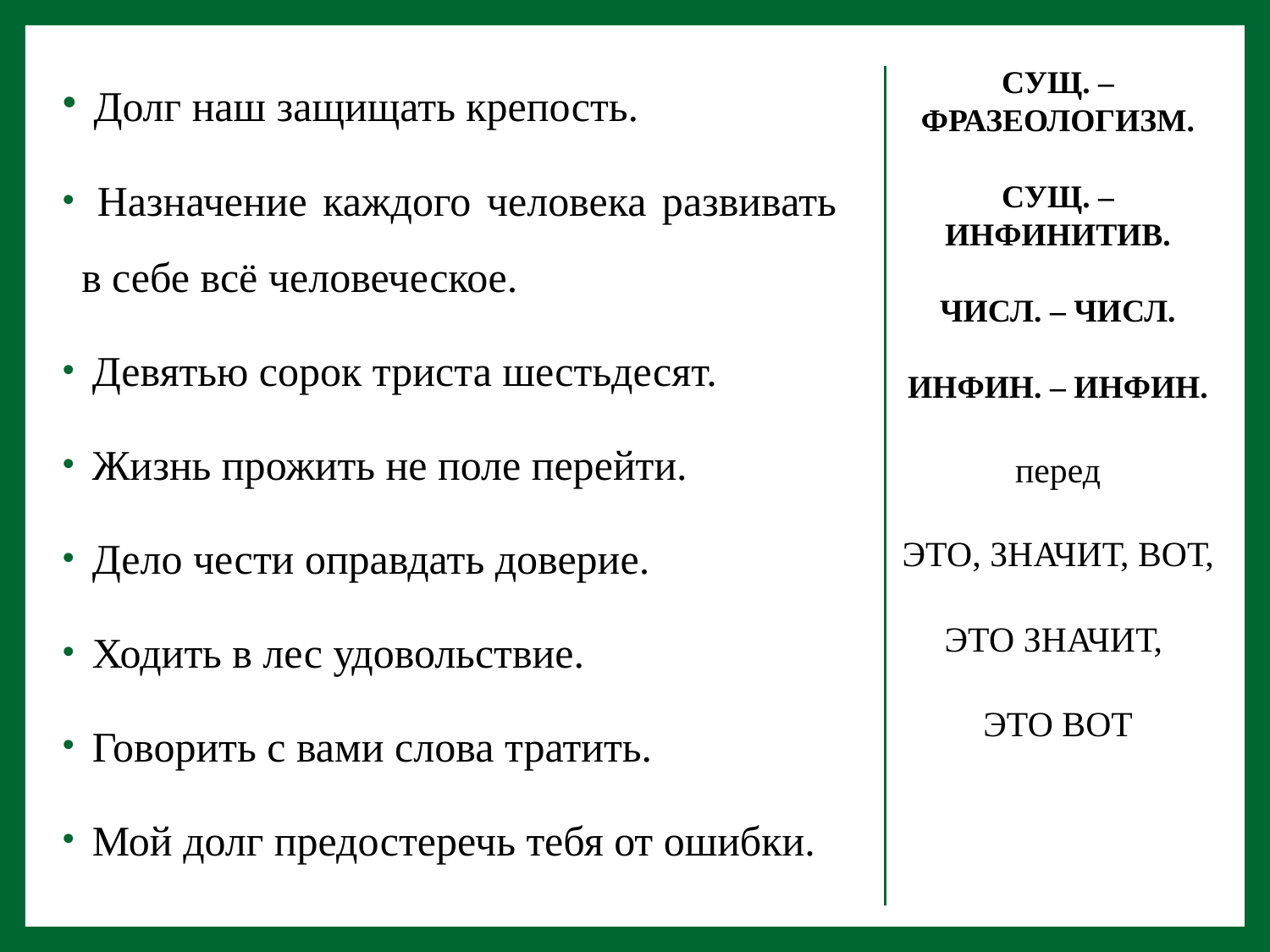

Долг наш защищать крепость.
 Назначение каждого человека развивать  в себе всё человеческое.
 Девятью сорок триста шестьдесят.
 Жизнь прожить не поле перейти.
 Дело чести оправдать доверие.
 Ходить в лес удовольствие.
 Говорить с вами слова тратить.
 Мой долг предостеречь тебя от ошибки.

СУЩ. – ФРАЗЕОЛОГИЗМ.

СУЩ. – ИНФИНИТИВ.
ЧИСЛ. – ЧИСЛ.
ИНФИН. – ИНФИН.
перед
ЭТО, ЗНАЧИТ, ВОТ, ЭТО ЗНАЧИТ,
ЭТО ВОТ